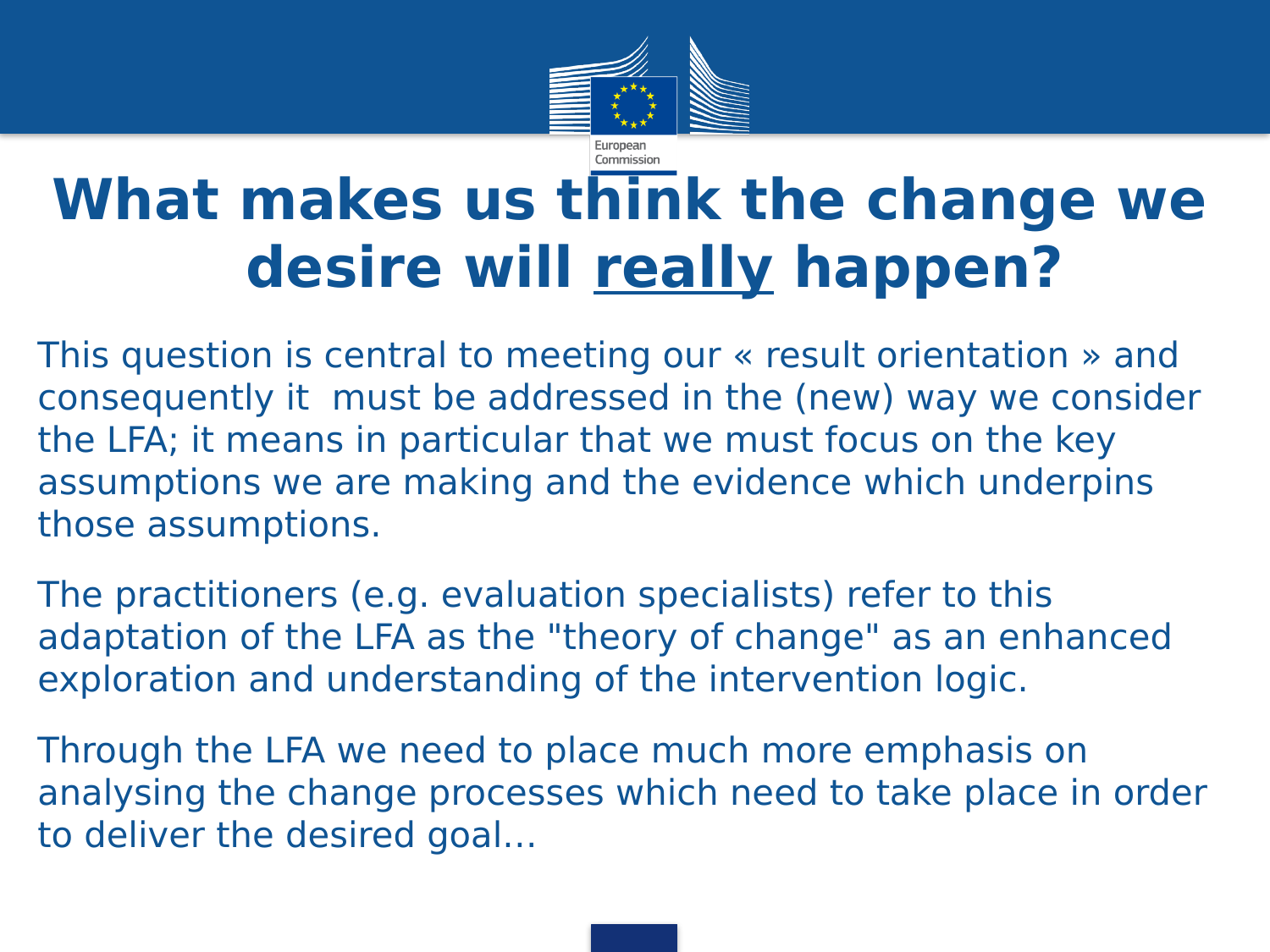

# What makes us think the change we desire will really happen?
This question is central to meeting our « result orientation » and consequently it  must be addressed in the (new) way we consider the LFA; it means in particular that we must focus on the key assumptions we are making and the evidence which underpins those assumptions.
The practitioners (e.g. evaluation specialists) refer to this adaptation of the LFA as the "theory of change" as an enhanced exploration and understanding of the intervention logic.
Through the LFA we need to place much more emphasis on analysing the change processes which need to take place in order to deliver the desired goal…